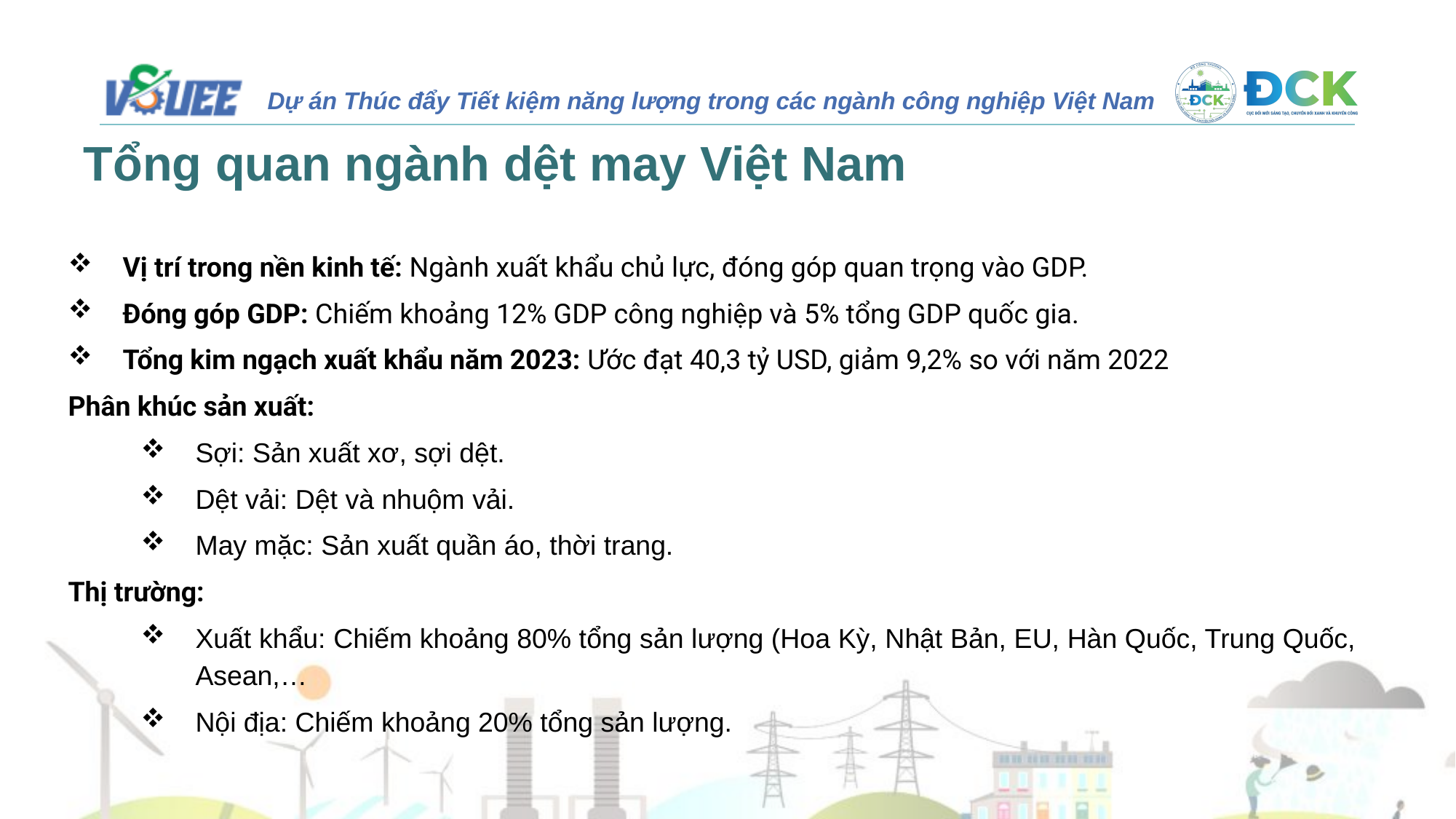

Tổng quan ngành dệt may Việt Nam
Vị trí trong nền kinh tế: Ngành xuất khẩu chủ lực, đóng góp quan trọng vào GDP.
Đóng góp GDP: Chiếm khoảng 12% GDP công nghiệp và 5% tổng GDP quốc gia.
Tổng kim ngạch xuất khẩu năm 2023: Ước đạt 40,3 tỷ USD, giảm 9,2% so với năm 2022
Phân khúc sản xuất:
Sợi: Sản xuất xơ, sợi dệt.
Dệt vải: Dệt và nhuộm vải.
May mặc: Sản xuất quần áo, thời trang.
Thị trường:
Xuất khẩu: Chiếm khoảng 80% tổng sản lượng (Hoa Kỳ, Nhật Bản, EU, Hàn Quốc, Trung Quốc, Asean,…
Nội địa: Chiếm khoảng 20% tổng sản lượng.